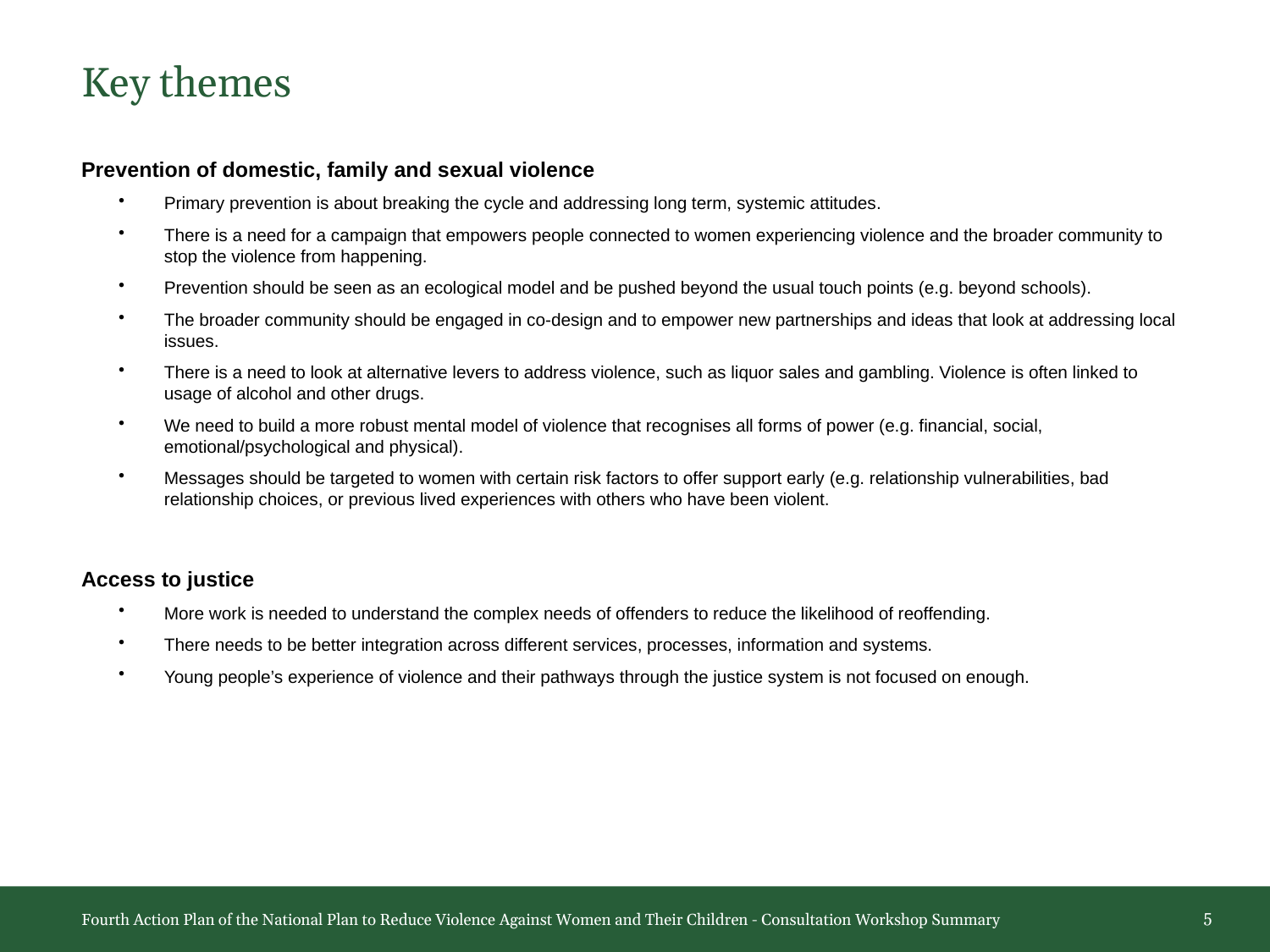

# Key themes
Prevention of domestic, family and sexual violence
Primary prevention is about breaking the cycle and addressing long term, systemic attitudes.
There is a need for a campaign that empowers people connected to women experiencing violence and the broader community to stop the violence from happening.
Prevention should be seen as an ecological model and be pushed beyond the usual touch points (e.g. beyond schools).
The broader community should be engaged in co-design and to empower new partnerships and ideas that look at addressing local issues.
There is a need to look at alternative levers to address violence, such as liquor sales and gambling. Violence is often linked to usage of alcohol and other drugs.
We need to build a more robust mental model of violence that recognises all forms of power (e.g. financial, social, emotional/psychological and physical).
Messages should be targeted to women with certain risk factors to offer support early (e.g. relationship vulnerabilities, bad relationship choices, or previous lived experiences with others who have been violent.

Access to justice
More work is needed to understand the complex needs of offenders to reduce the likelihood of reoffending.
There needs to be better integration across different services, processes, information and systems.
Young people’s experience of violence and their pathways through the justice system is not focused on enough.
5
Fourth Action Plan of the National Plan to Reduce Violence Against Women and Their Children - Consultation Workshop Summary